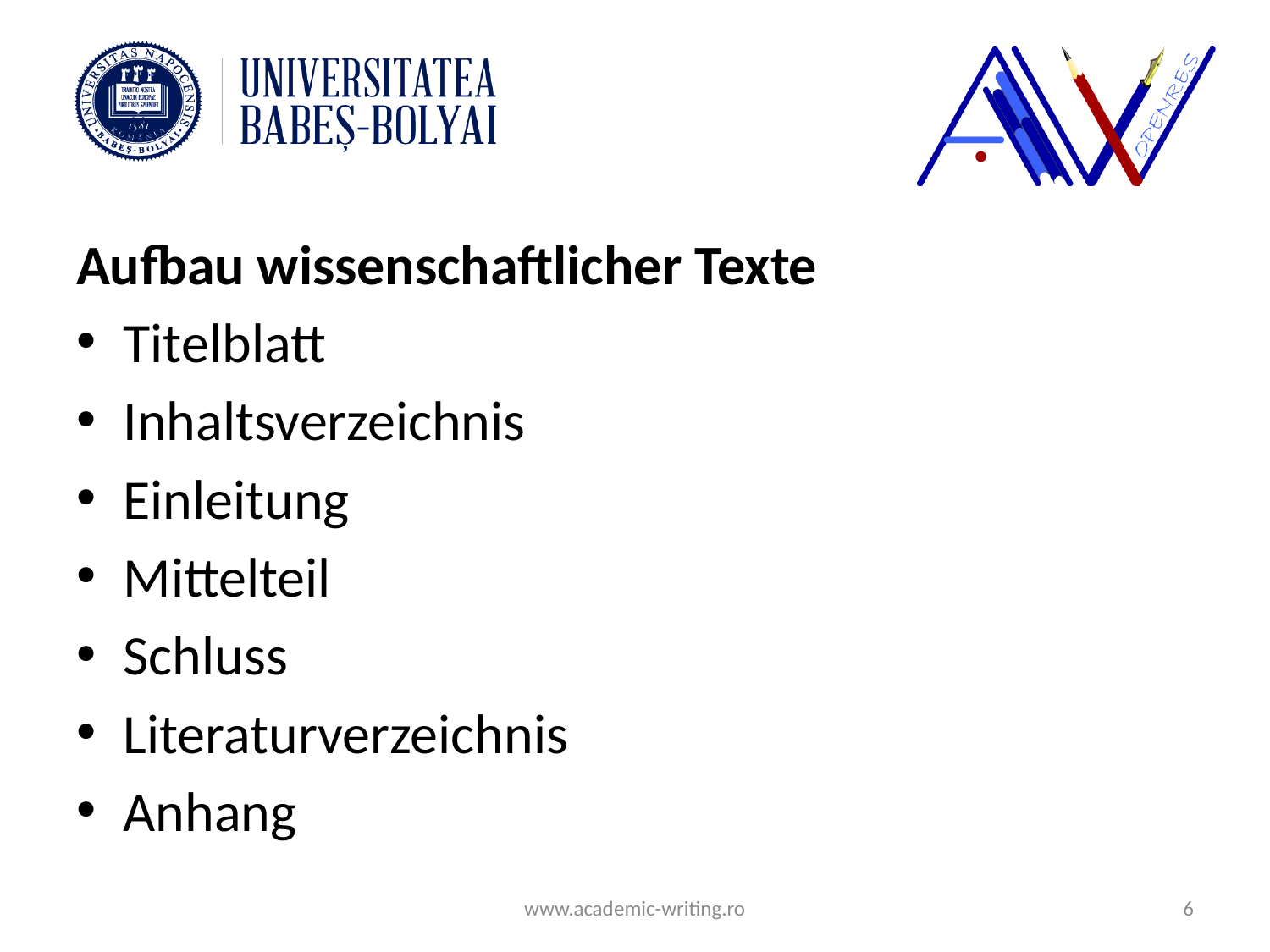

#
Aufbau wissenschaftlicher Texte
Titelblatt
Inhaltsverzeichnis
Einleitung
Mittelteil
Schluss
Literaturverzeichnis
Anhang
www.academic-writing.ro
6